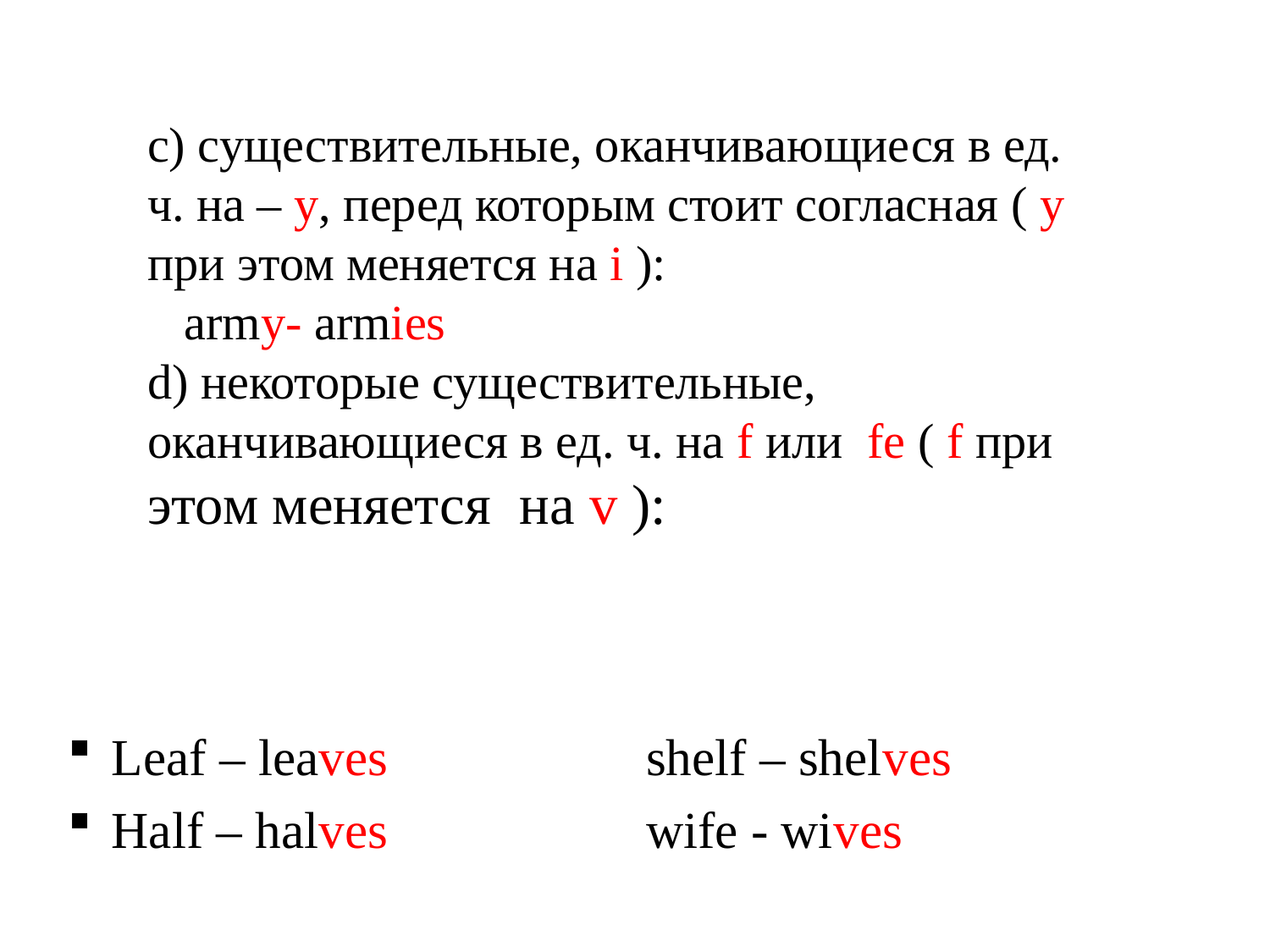

c) cуществительные, оканчивающиеся в ед. ч. на – y, перед которым стоит согласная ( y при этом меняется на i ):
   army- armies
d) некоторые существительные, оканчивающиеся в ед. ч. на f или  fe ( f при этом меняется  на v ):
Leaf – leaves                    shelf – shelves
Half – halves                    wife - wives